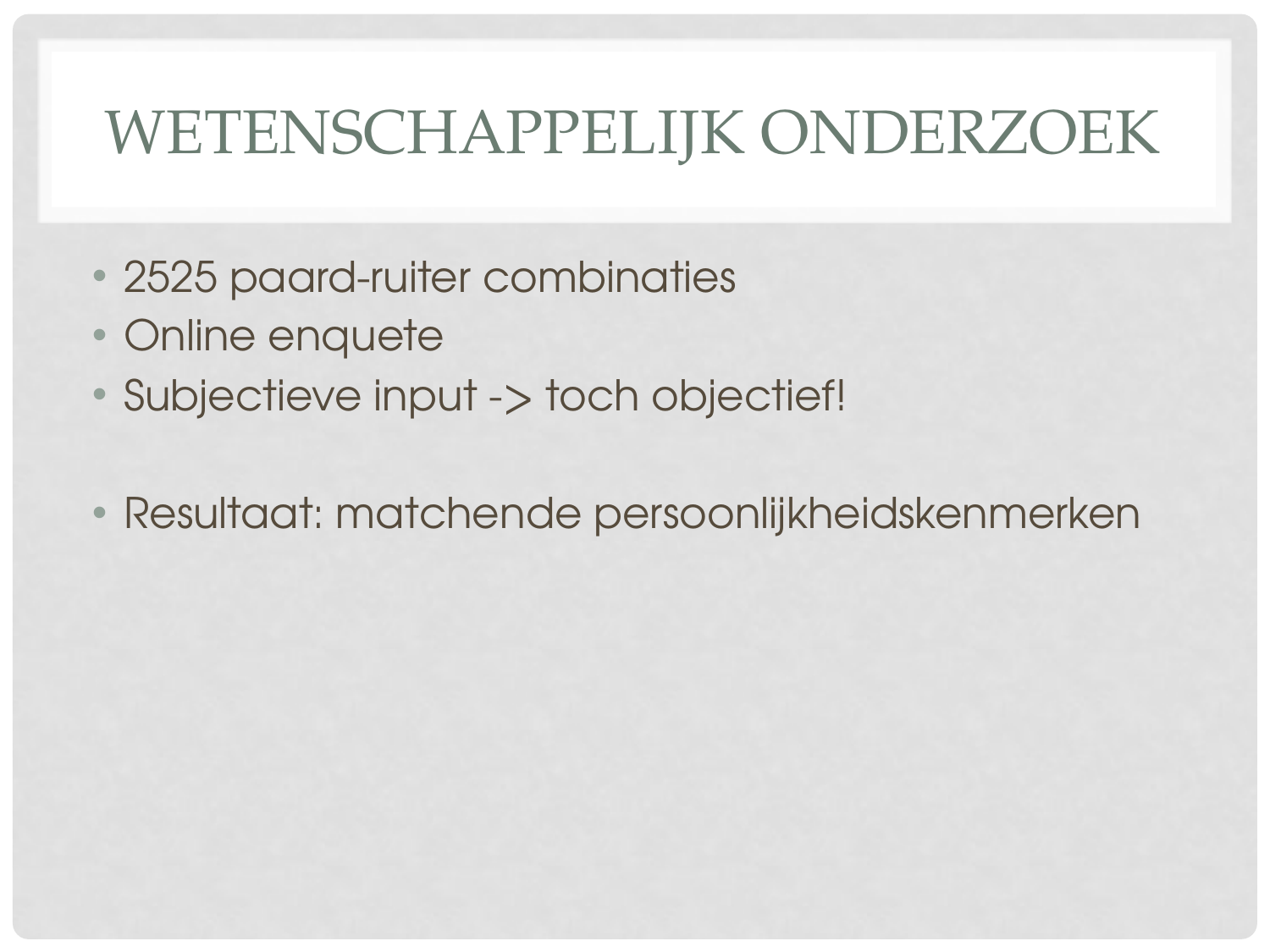

# Wetenschappelijk onderzoek
2525 paard-ruiter combinaties
Online enquete
Subjectieve input -> toch objectief!

Resultaat: matchende persoonlijkheidskenmerken